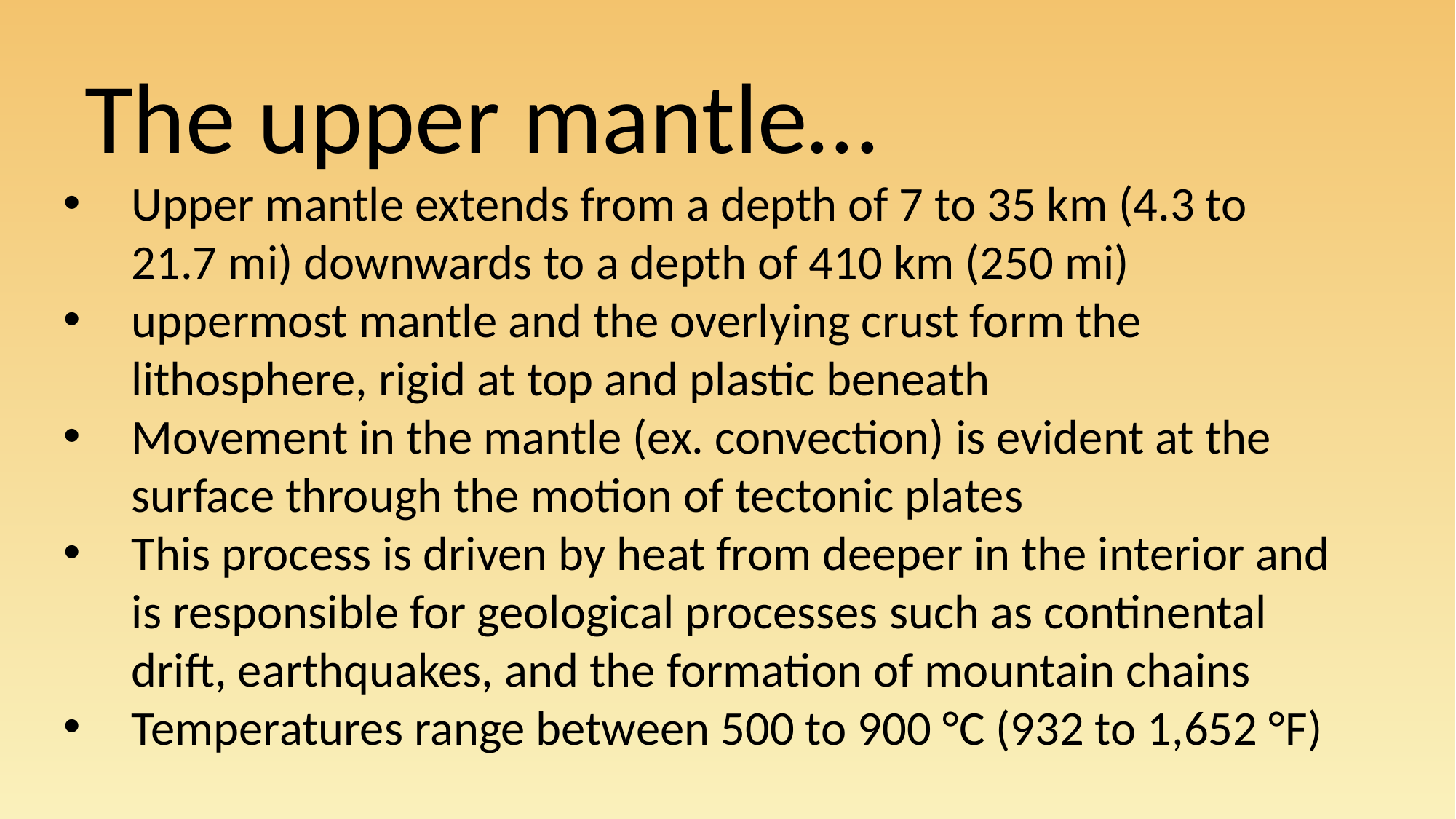

The upper mantle…

Upper mantle extends from a depth of 7 to 35 km (4.3 to 21.7 mi) downwards to a depth of 410 km (250 mi)
uppermost mantle and the overlying crust form the lithosphere, rigid at top and plastic beneath
Movement in the mantle (ex. convection) is evident at the surface through the motion of tectonic plates
This process is driven by heat from deeper in the interior and is responsible for geological processes such as continental drift, earthquakes, and the formation of mountain chains
Temperatures range between 500 to 900 °C (932 to 1,652 °F)